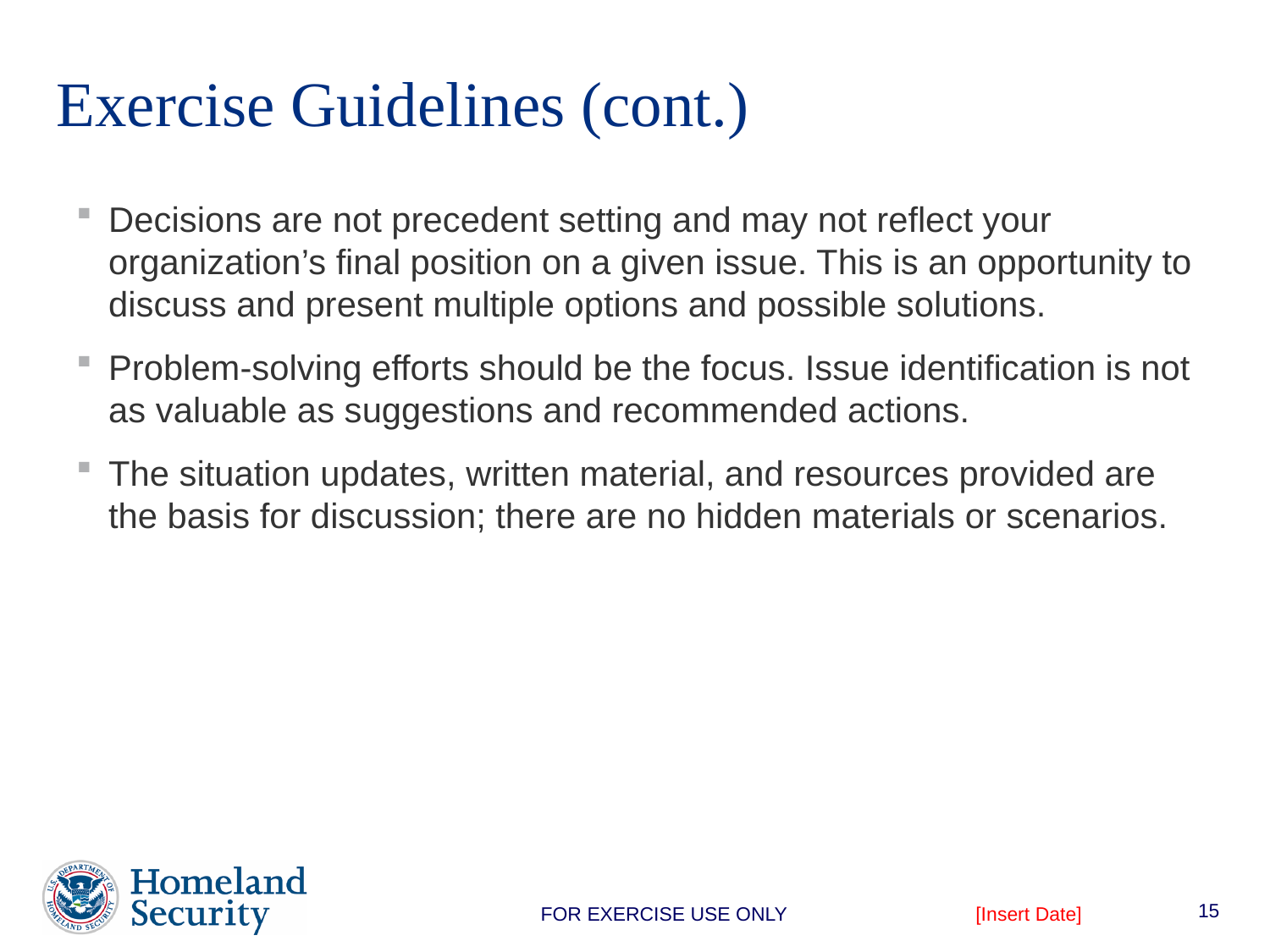

# Exercise Guidelines (cont.)
Decisions are not precedent setting and may not reflect your organization’s final position on a given issue. This is an opportunity to discuss and present multiple options and possible solutions.
Problem-solving efforts should be the focus. Issue identification is not as valuable as suggestions and recommended actions.
The situation updates, written material, and resources provided are the basis for discussion; there are no hidden materials or scenarios.

15